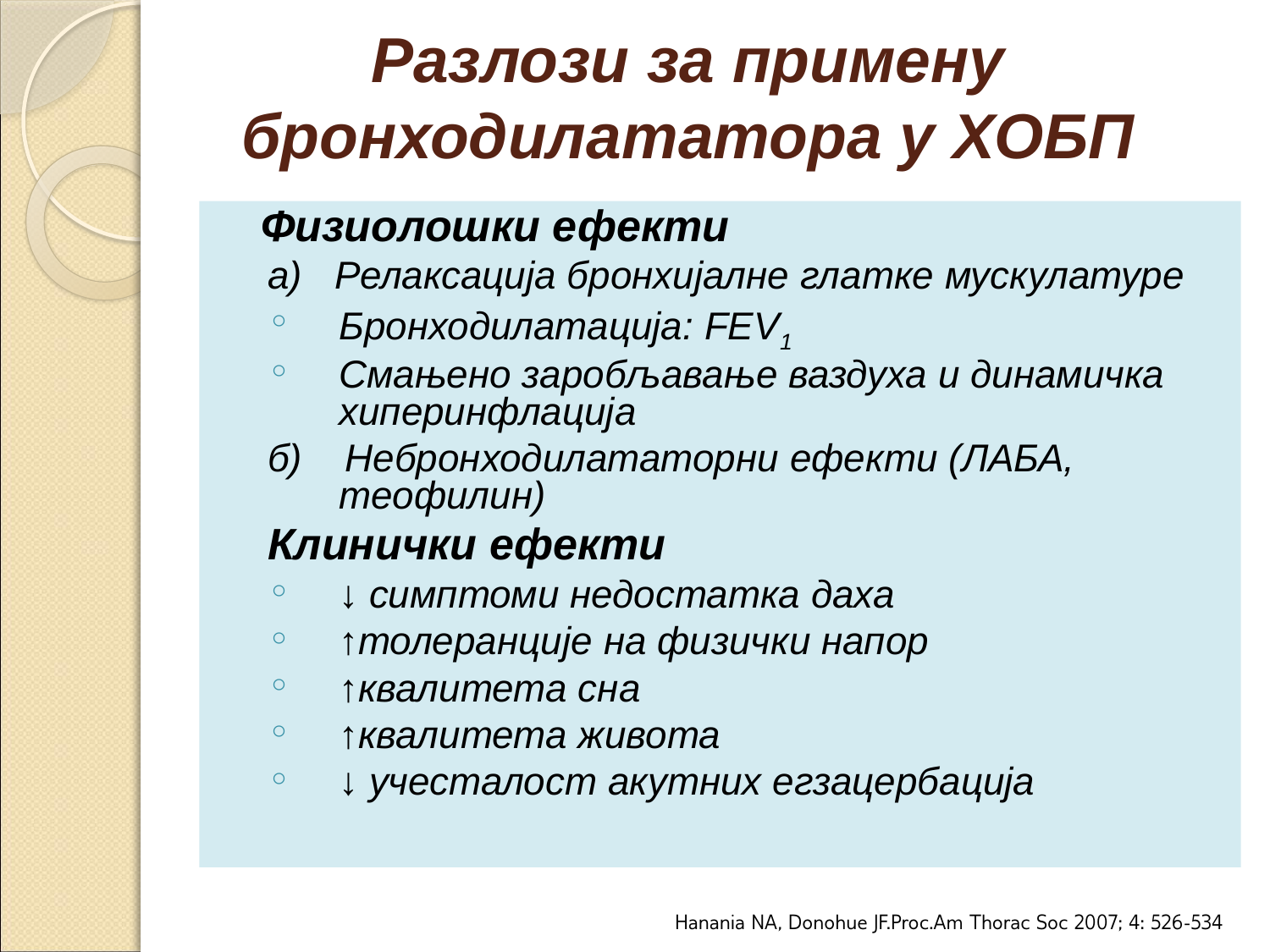

# Разлози за примену бронходилататора у ХОБП
    Физиолошки ефекти
а)   Релаксација бронхијалне глатке мускулатуре
Бронходилатација: FEV1
Смањено заробљавање ваздуха и динамичка хиперинфлација
б)    Небронходилататорни ефекти (ЛАБА, теофилин)
Клинички ефекти
↓ симптоми недостатка даха
↑толеранције на физички напор
↑квалитета сна
↑квалитета живота
↓ учесталост акутних егзацербација

Hanania NA, Donohue JF.Proc.Am Thorac Soc 2007; 4: 526-534